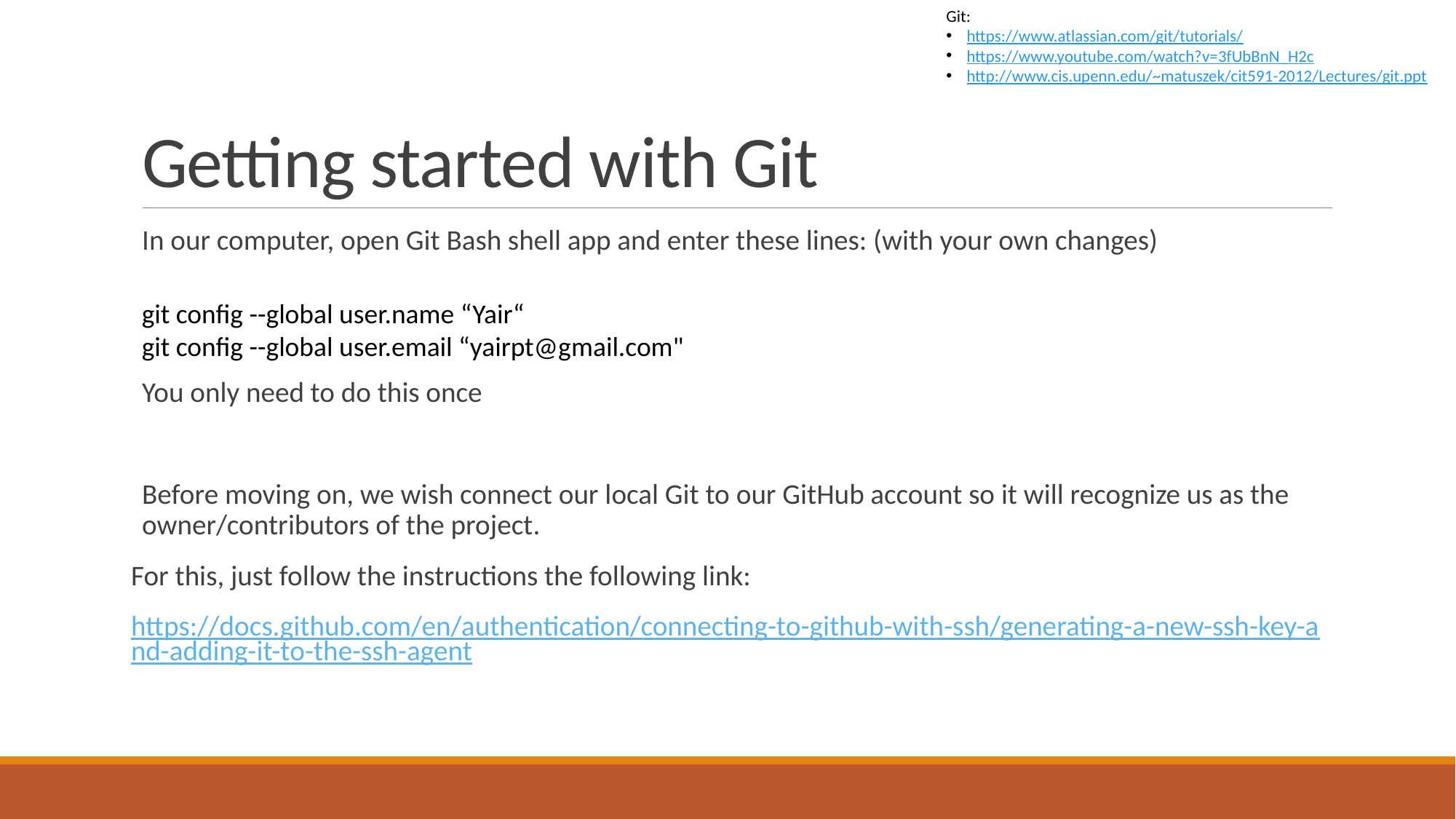

Git:
https://www.atlassian.com/git/tutorials/
https://www.youtube.com/watch?v=3fUbBnN_H2c
http://www.cis.upenn.edu/~matuszek/cit591-2012/Lectures/git.ppt

# Getting started with Git
In our computer, open Git Bash shell app and enter these lines: (with your own changes)

You only need to do this once

Before moving on, we wish connect our local Git to our GitHub account so it will recognize us as the owner/contributors of the project.
For this, just follow the instructions the following link:
https://docs.github.com/en/authentication/connecting-to-github-with-ssh/generating-a-new-ssh-key-and-adding-it-to-the-ssh-agent

git config --global user.name “Yair“
git config --global user.email “yairpt@gmail.com"